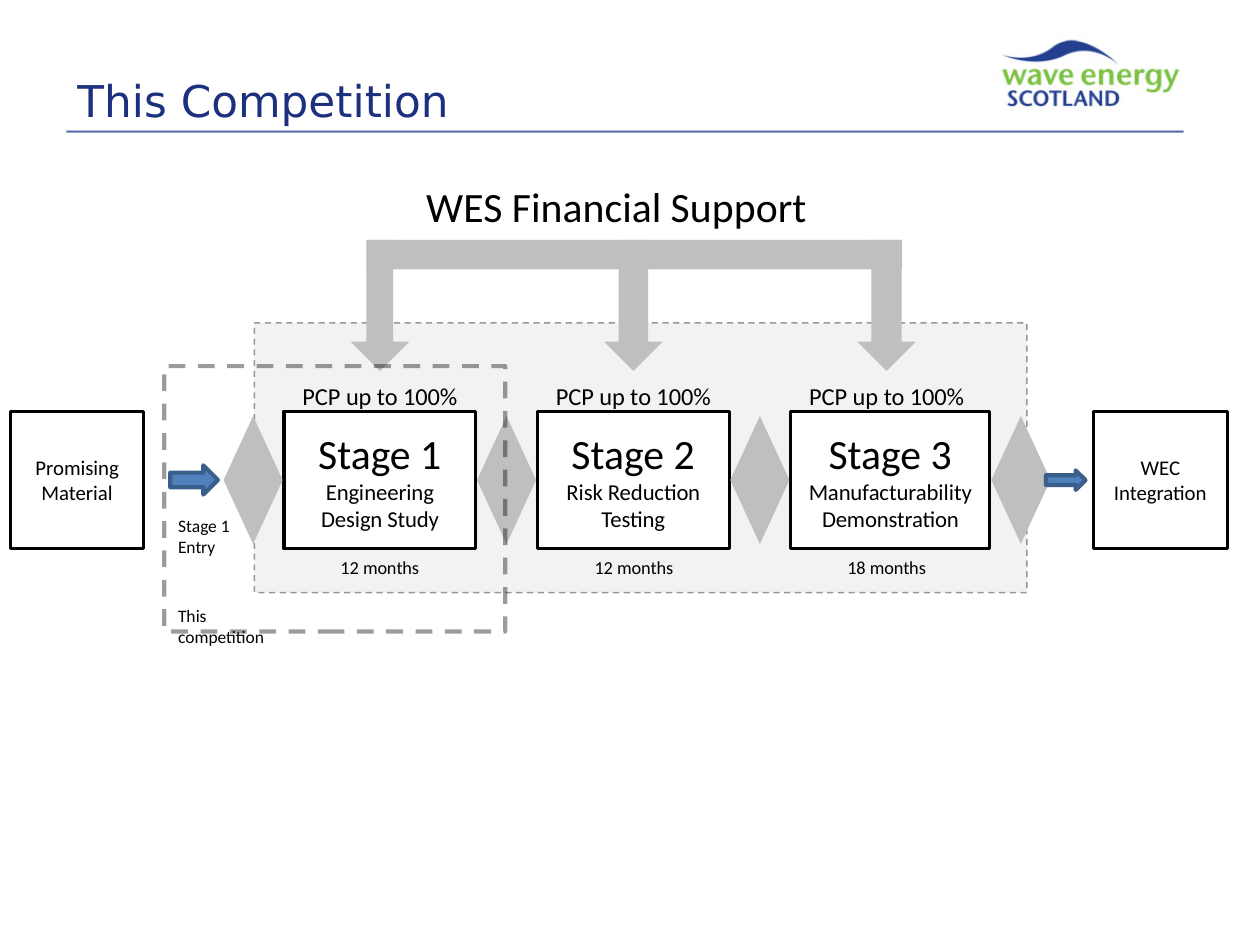

# This Competition
WES Financial Support

PCP up to 100%
PCP up to 100%
PCP up to 100%
Promising Material
Stage 1
Engineering Design Study
Stage 2
Risk Reduction Testing
Stage 3
Manufacturability Demonstration
WEC Integration

Stage 1 Entry
12 months
18 months
12 months
This competition